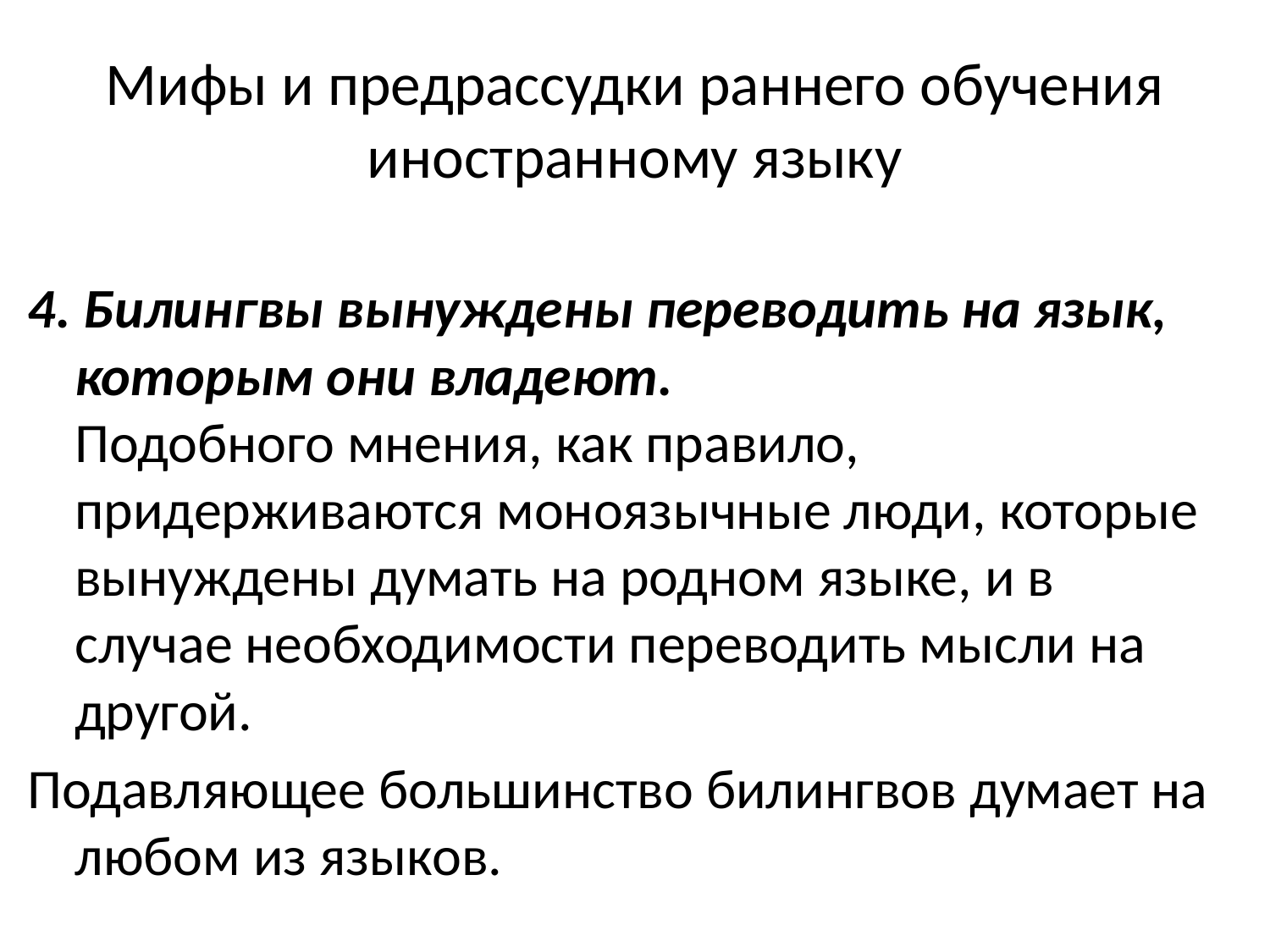

# Мифы и предрассудки раннего обучения иностранному языку
4. Билингвы вынуждены переводить на язык, которым они владеют.
Подобного мнения, как правило, придерживаются моноязычные люди, которые вынуждены думать на родном языке, и в случае необходимости переводить мысли на другой.
Подавляющее большинство билингвов думает на любом из языков.